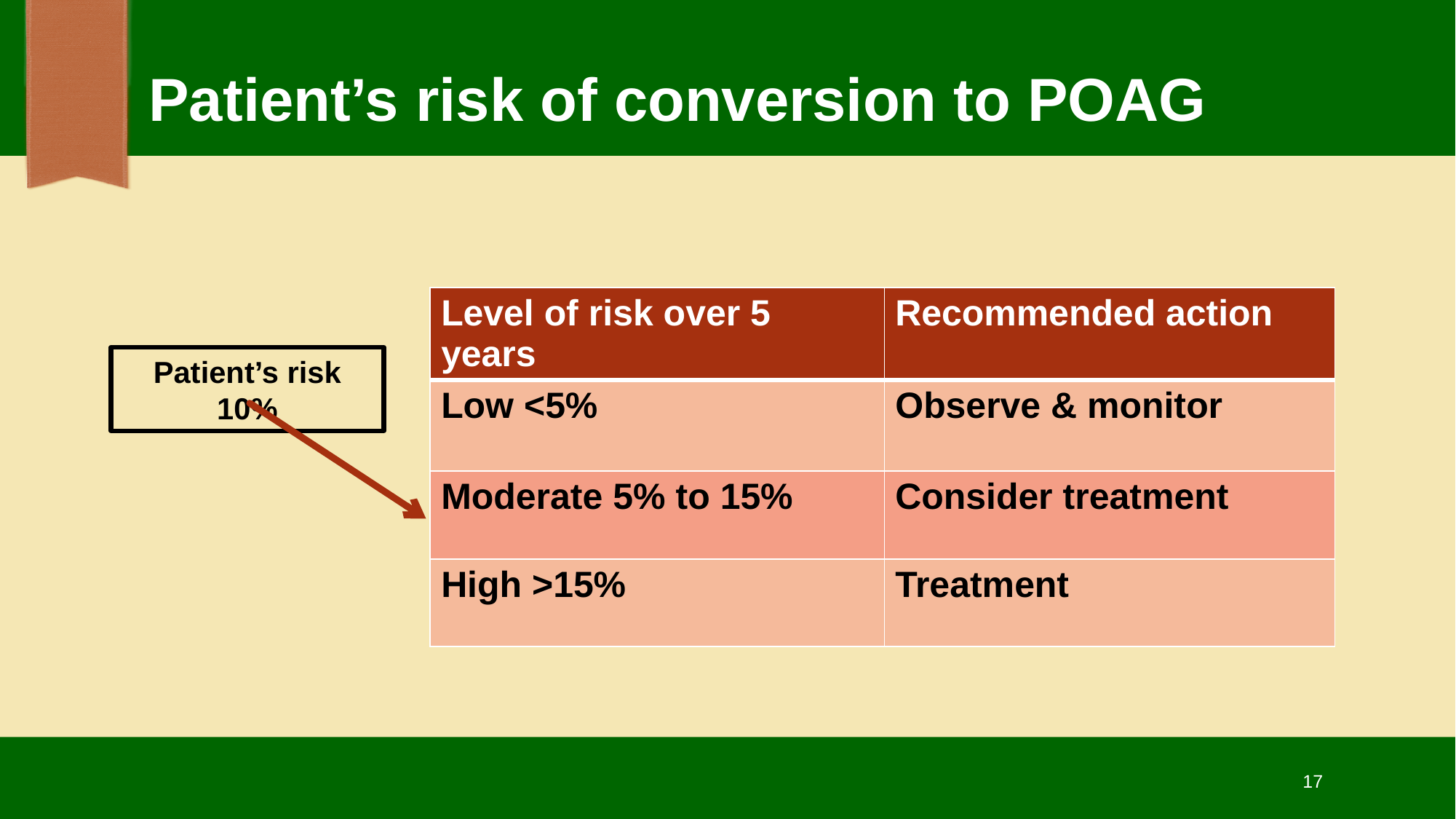

# Patient’s risk of conversion to POAG
| Level of risk over 5 years | Recommended action |
| --- | --- |
| Low <5% | Observe & monitor |
| Moderate 5% to 15% | Consider treatment |
| High >15% | Treatment |
Patient’s risk 10%
17